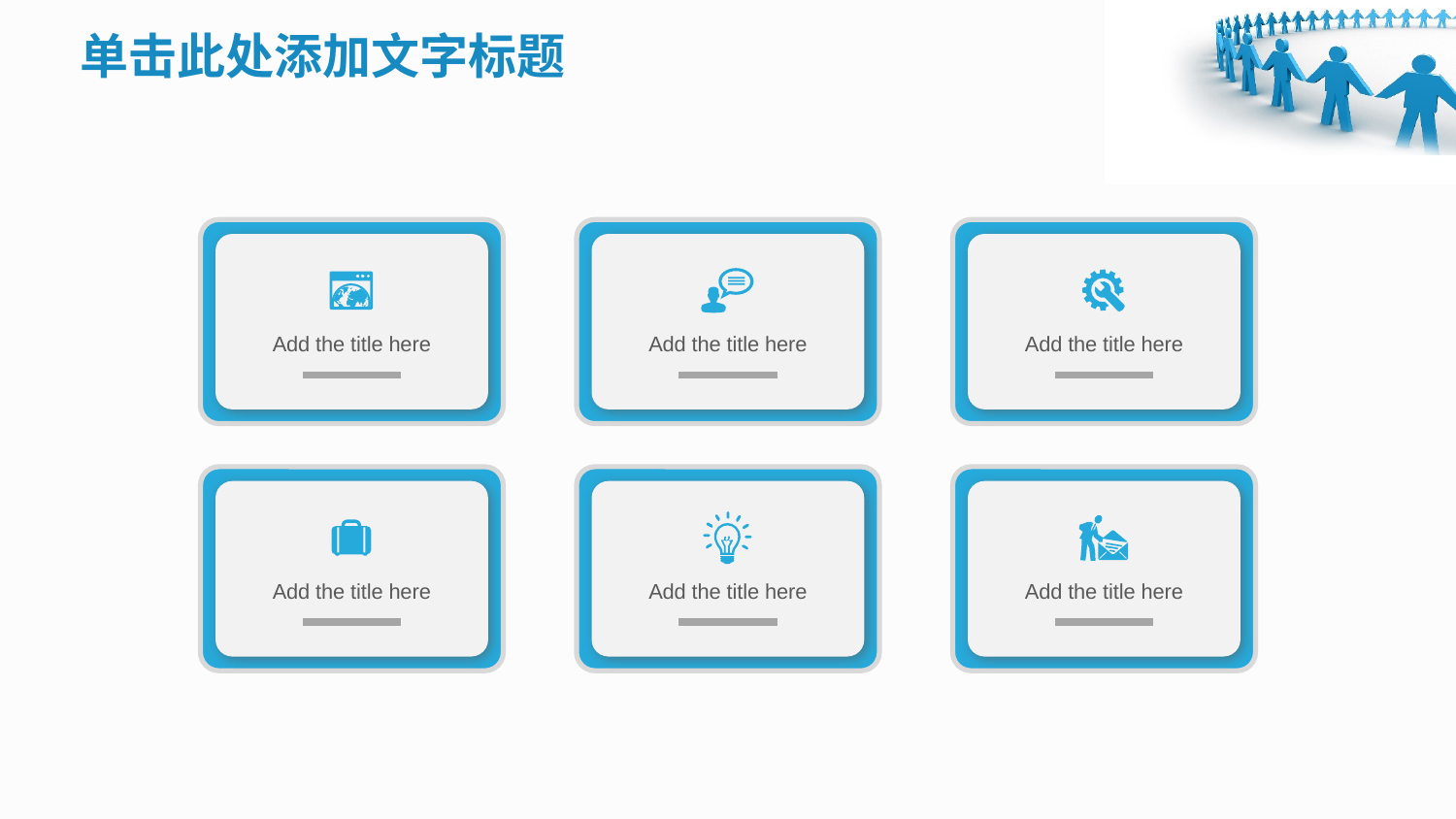

Add the title here
Add the title here
Add the title here

Add the title here
Add the title here
Add the title here